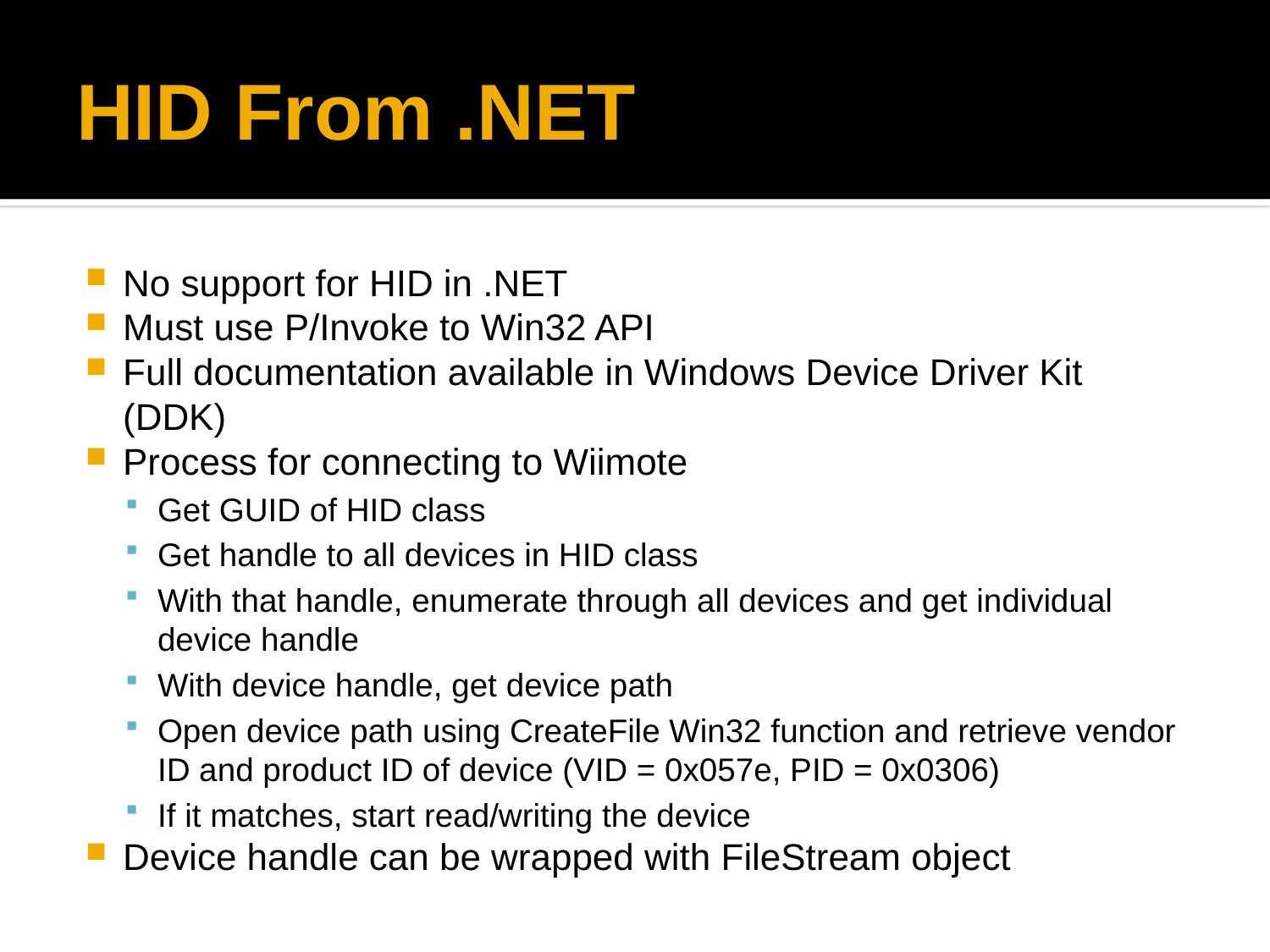

# HID From .NET
No support for HID in .NET
Must use P/Invoke to Win32 API
Full documentation available in Windows Device Driver Kit (DDK)
Process for connecting to Wiimote
Get GUID of HID class
Get handle to all devices in HID class
With that handle, enumerate through all devices and get individual device handle
With device handle, get device path
Open device path using CreateFile Win32 function and retrieve vendor ID and product ID of device (VID = 0x057e, PID = 0x0306)
If it matches, start read/writing the device
Device handle can be wrapped with FileStream object